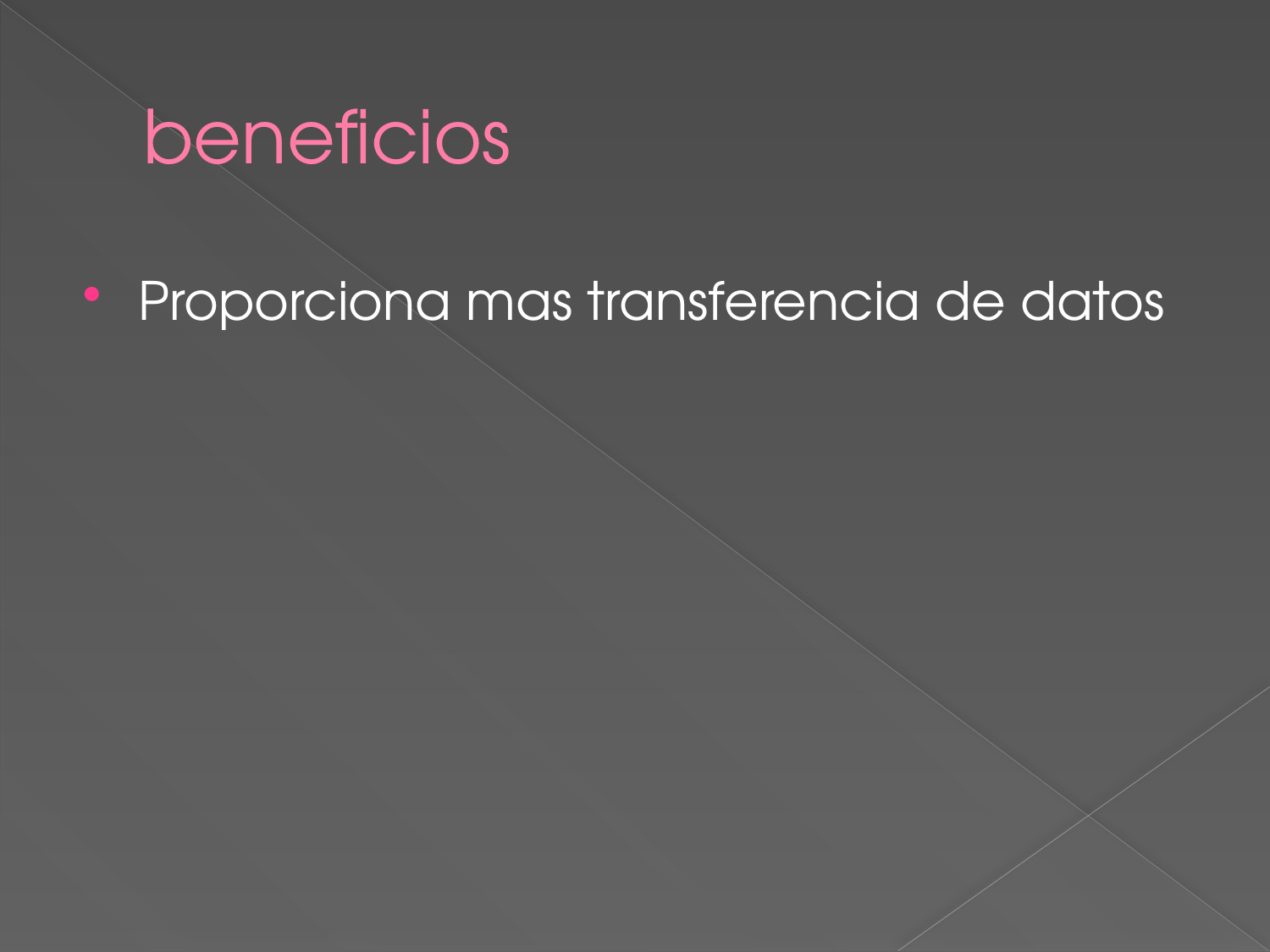

# beneficios
Proporciona mas transferencia de datos